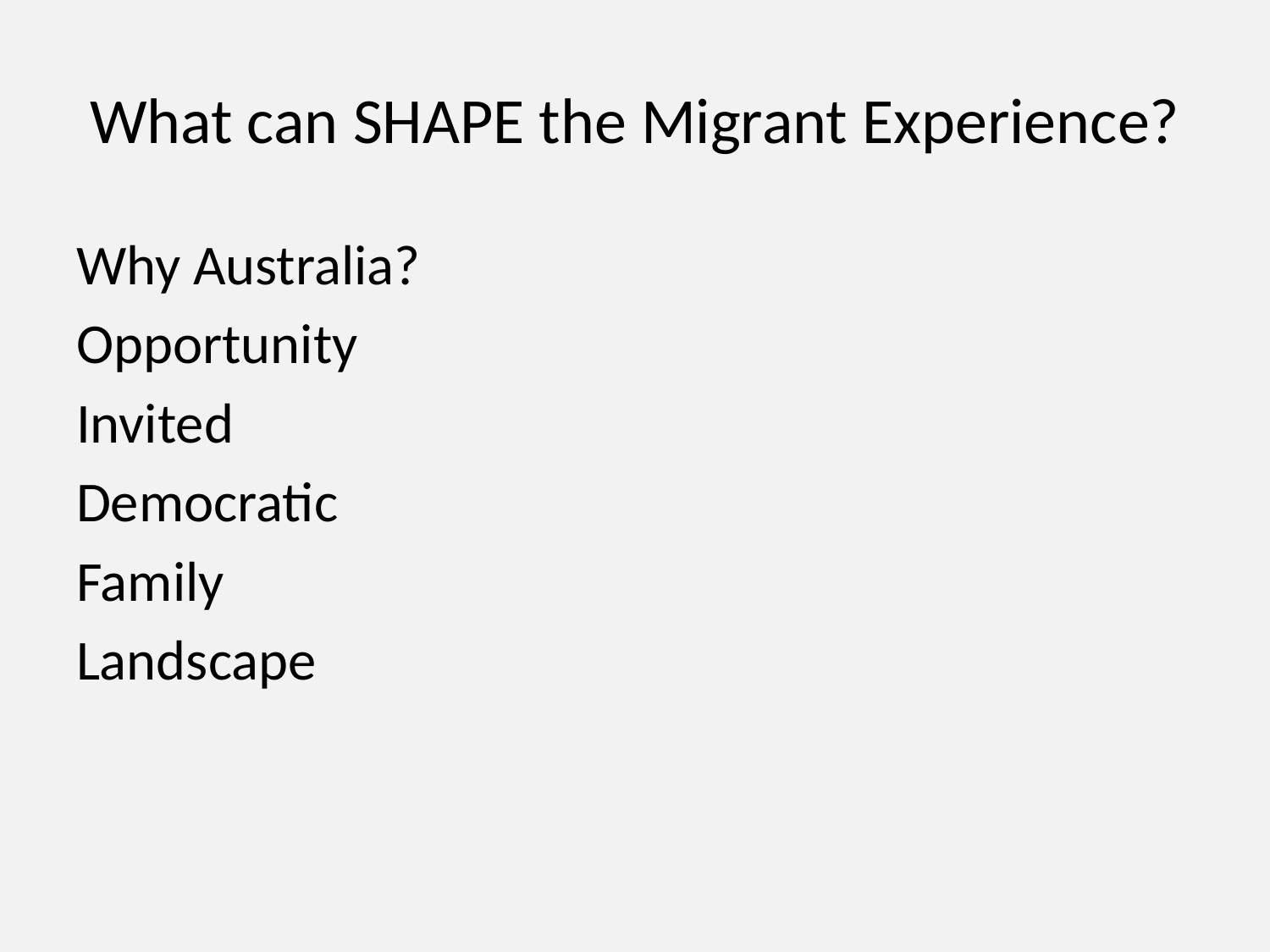

# What can SHAPE the Migrant Experience?
Why Australia?
Opportunity
Invited
Democratic
Family
Landscape